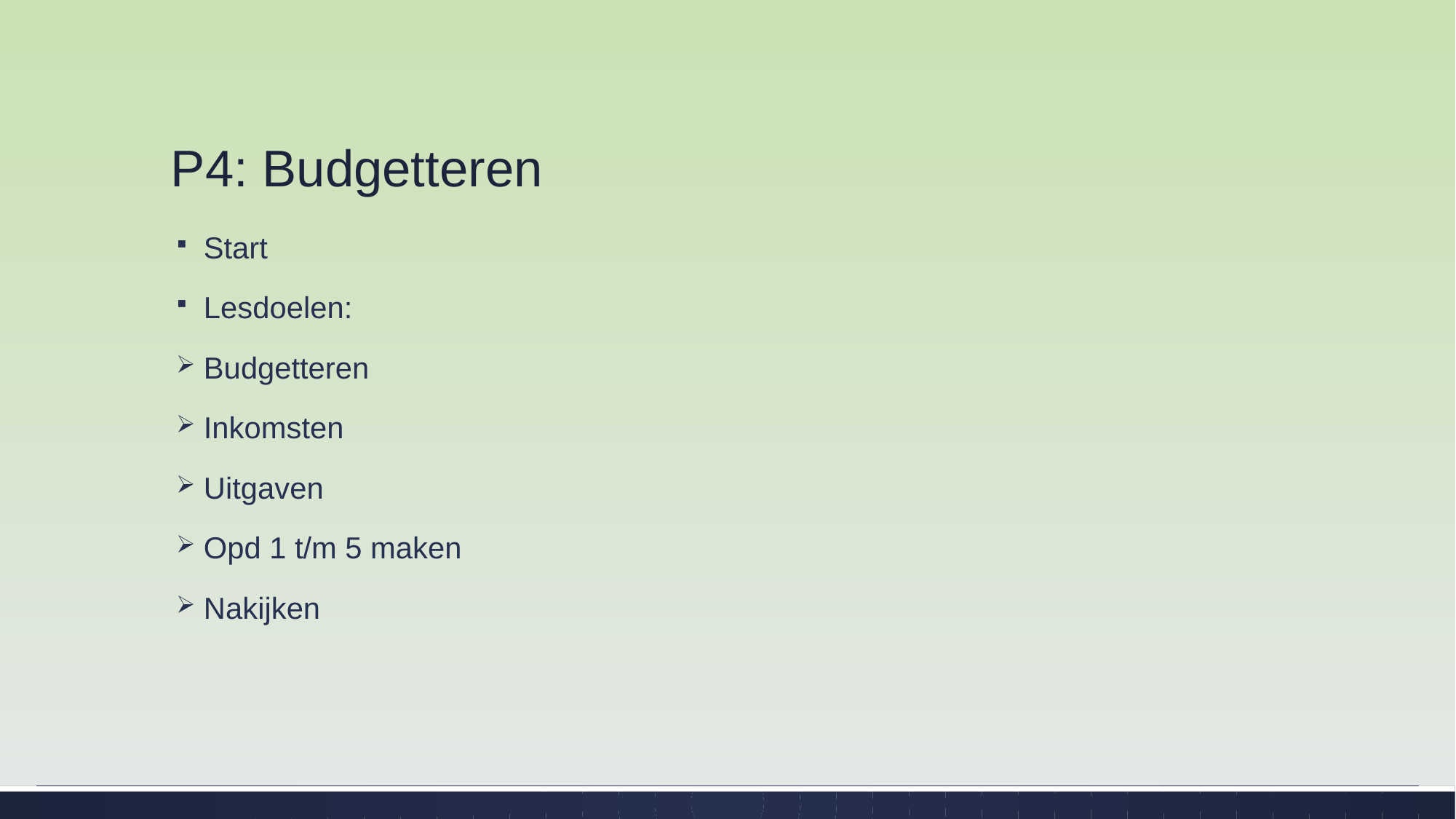

# P4: Budgetteren
Start
Lesdoelen:
Budgetteren
Inkomsten
Uitgaven
Opd 1 t/m 5 maken
Nakijken